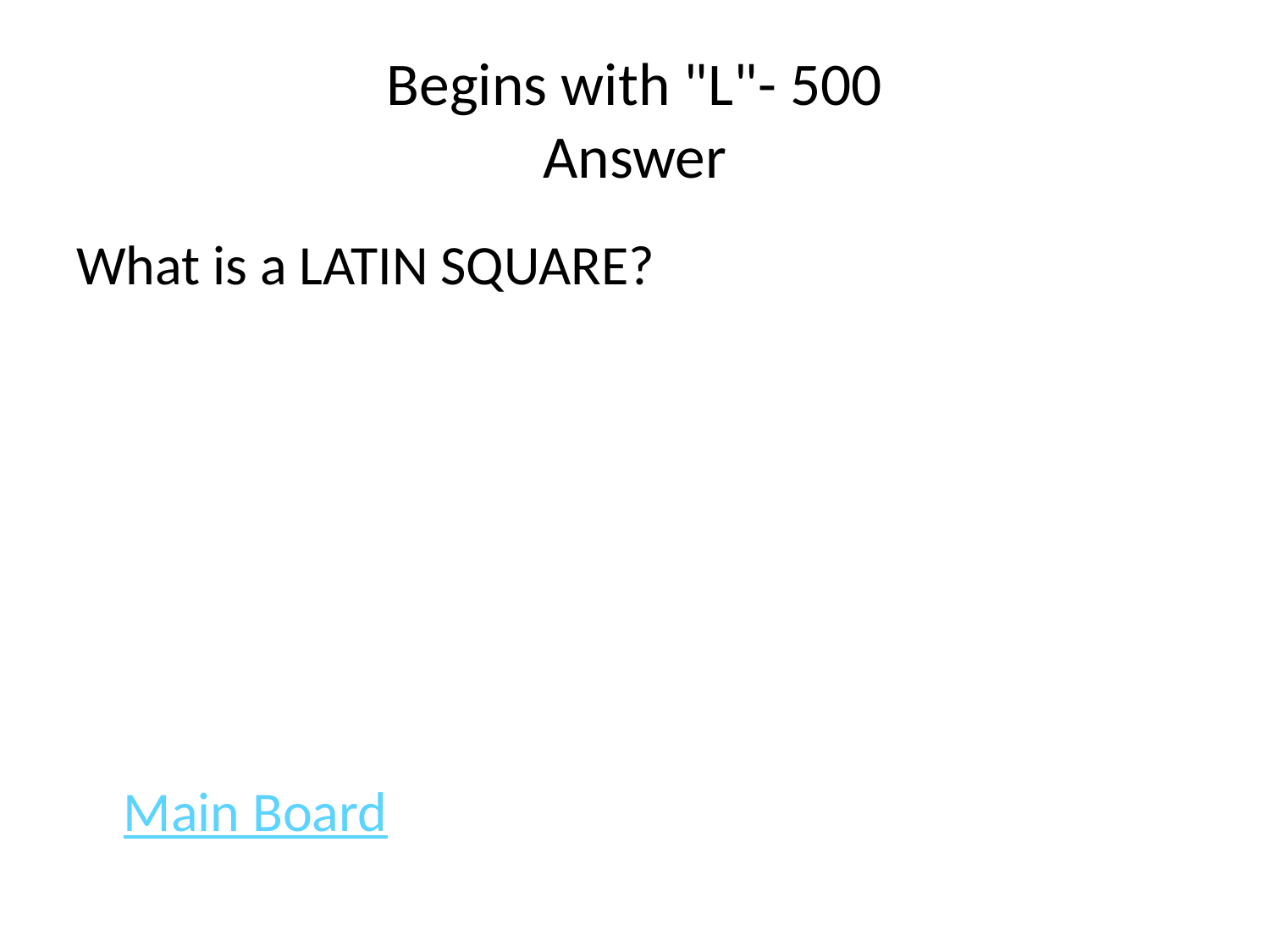

# Begins with "L"- 500 Answer
What is a LATIN SQUARE?

							Main Board